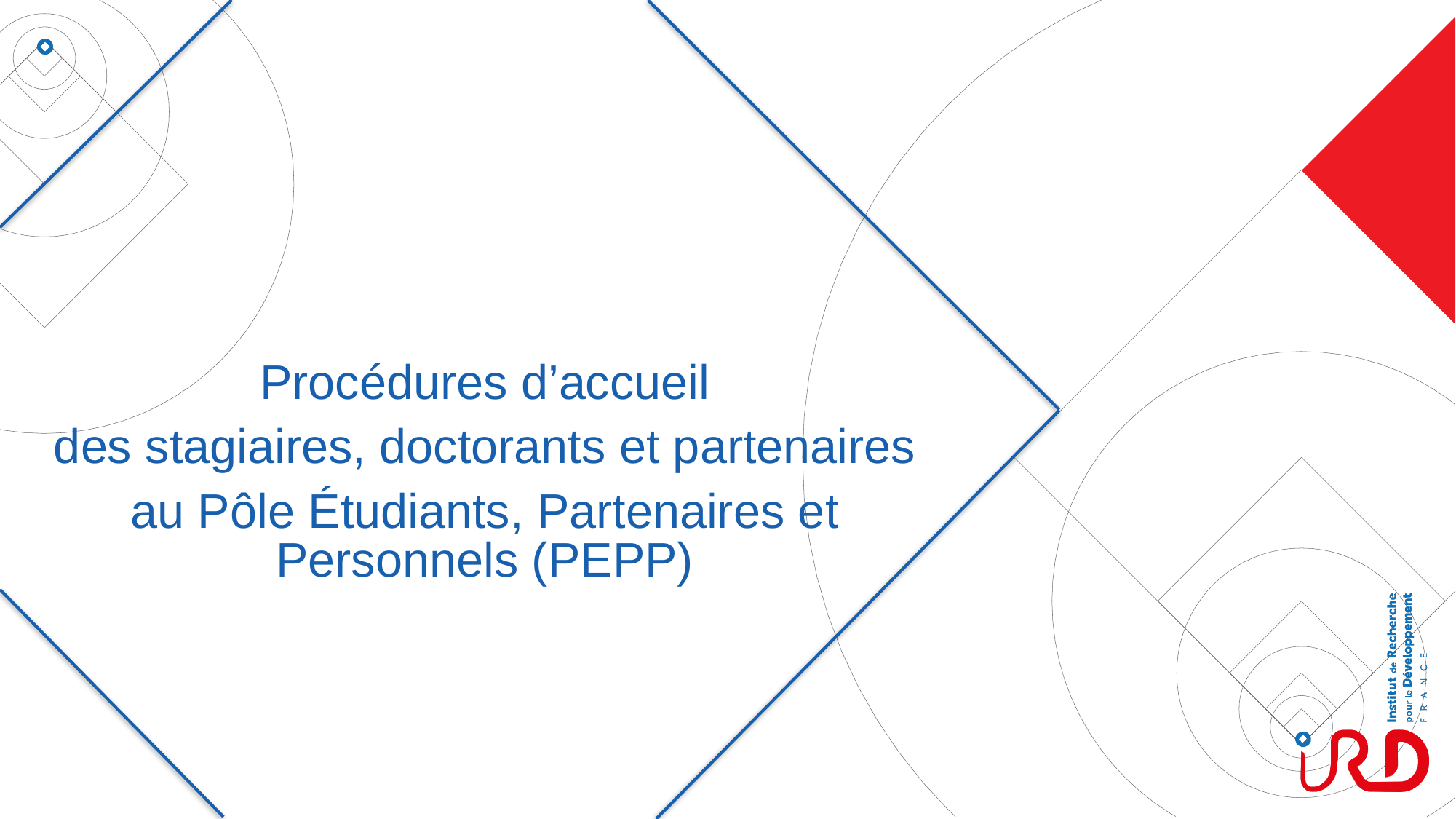

Procédures d’accueil
des stagiaires, doctorants et partenaires
au Pôle Étudiants, Partenaires et Personnels (PEPP)